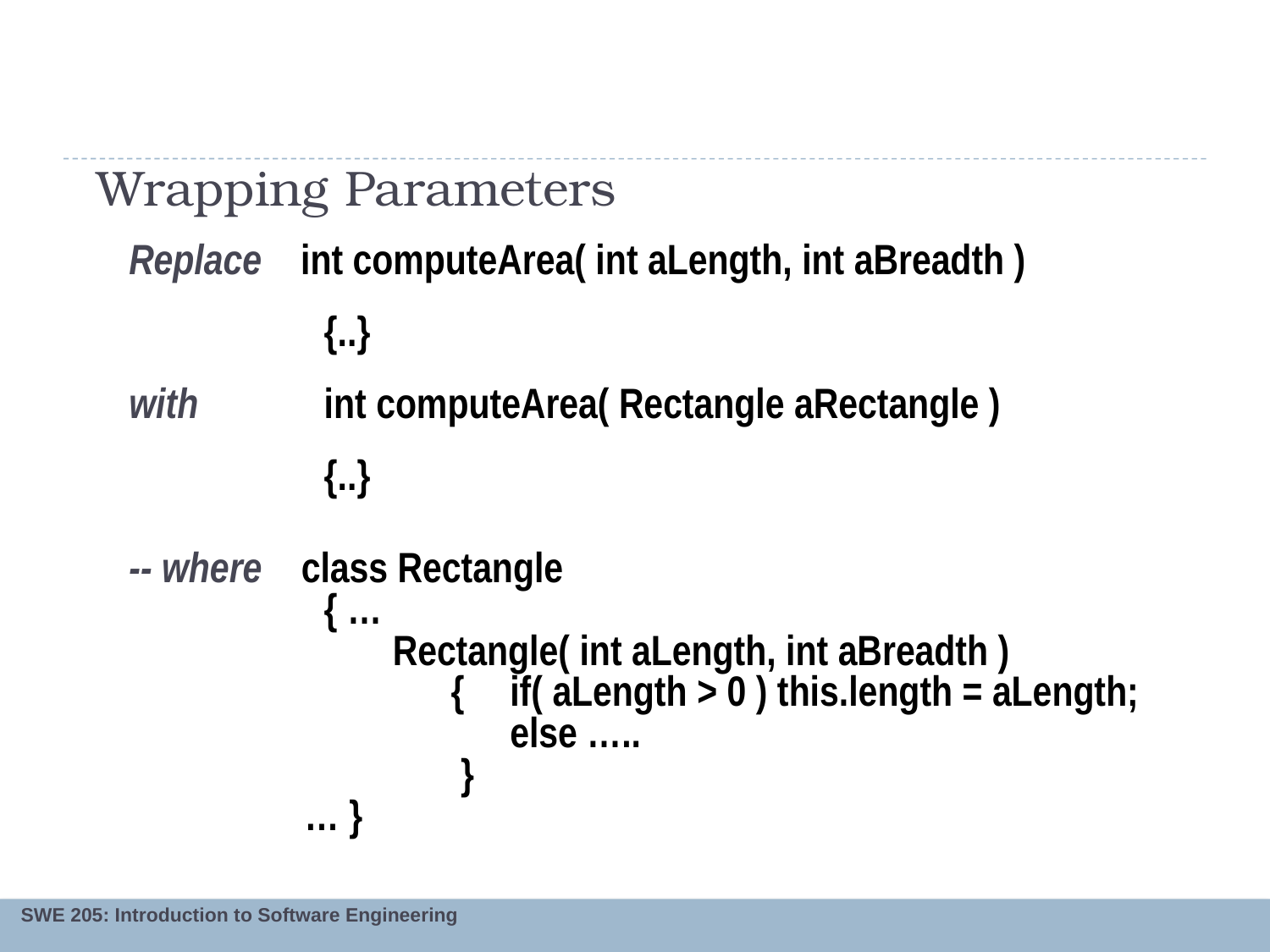

# Wrapping Parameters
Replace    int computeArea( int aLength, int aBreadth )
	       {..}
with	       int computeArea( Rectangle aRectangle )
	       {..}

-- where    class Rectangle
	       { …
		 Rectangle( int aLength, int aBreadth )
		       { 	if( aLength > 0 ) this.length = aLength;
			else …..
		        }
	     … }